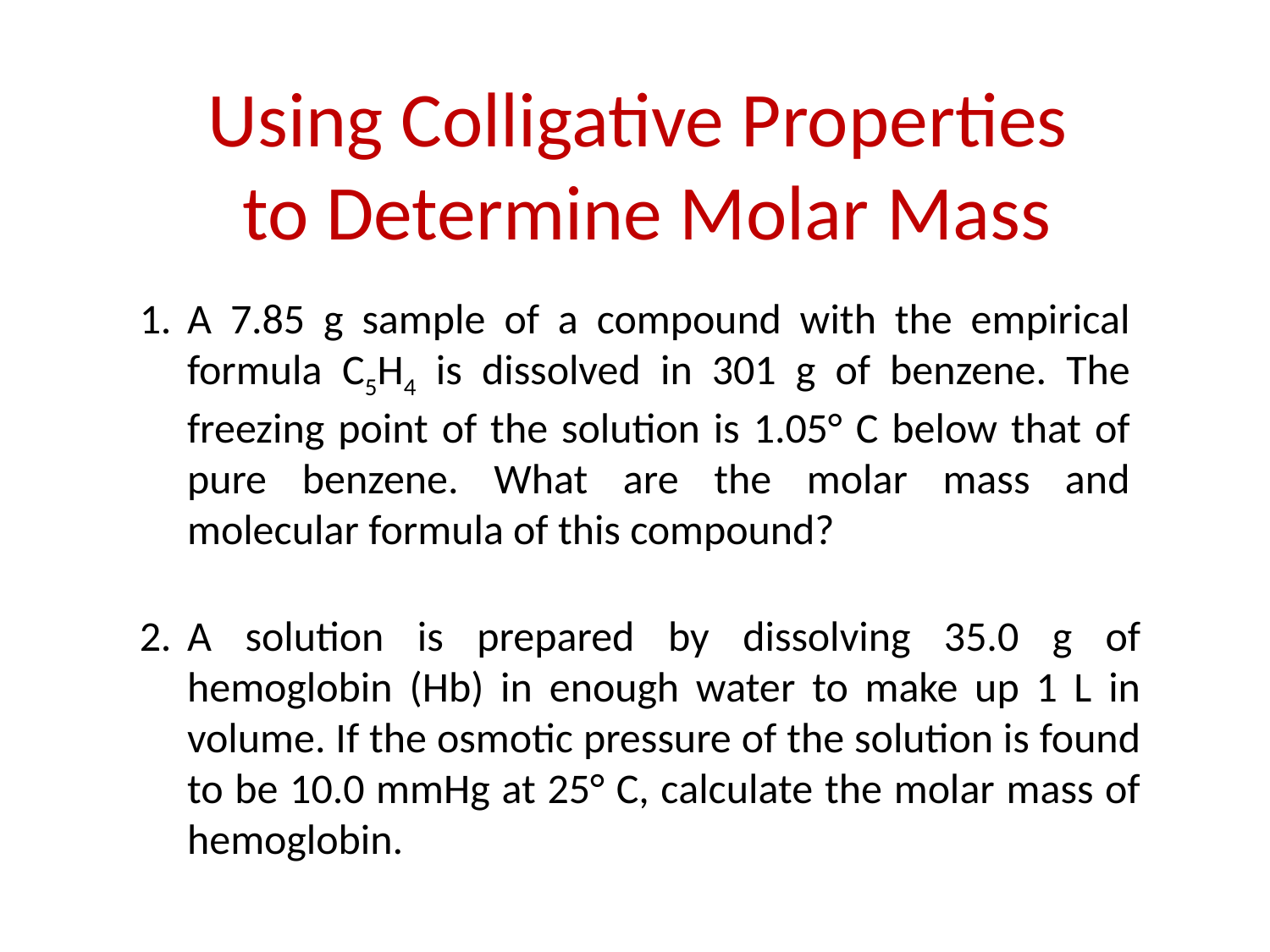

Using Colligative Properties
to Determine Molar Mass
A 7.85 g sample of a compound with the empirical formula C5H4 is dissolved in 301 g of benzene. The freezing point of the solution is 1.05° C below that of pure benzene. What are the molar mass and molecular formula of this compound?
A solution is prepared by dissolving 35.0 g of hemoglobin (Hb) in enough water to make up 1 L in volume. If the osmotic pressure of the solution is found to be 10.0 mmHg at 25° C, calculate the molar mass of hemoglobin.